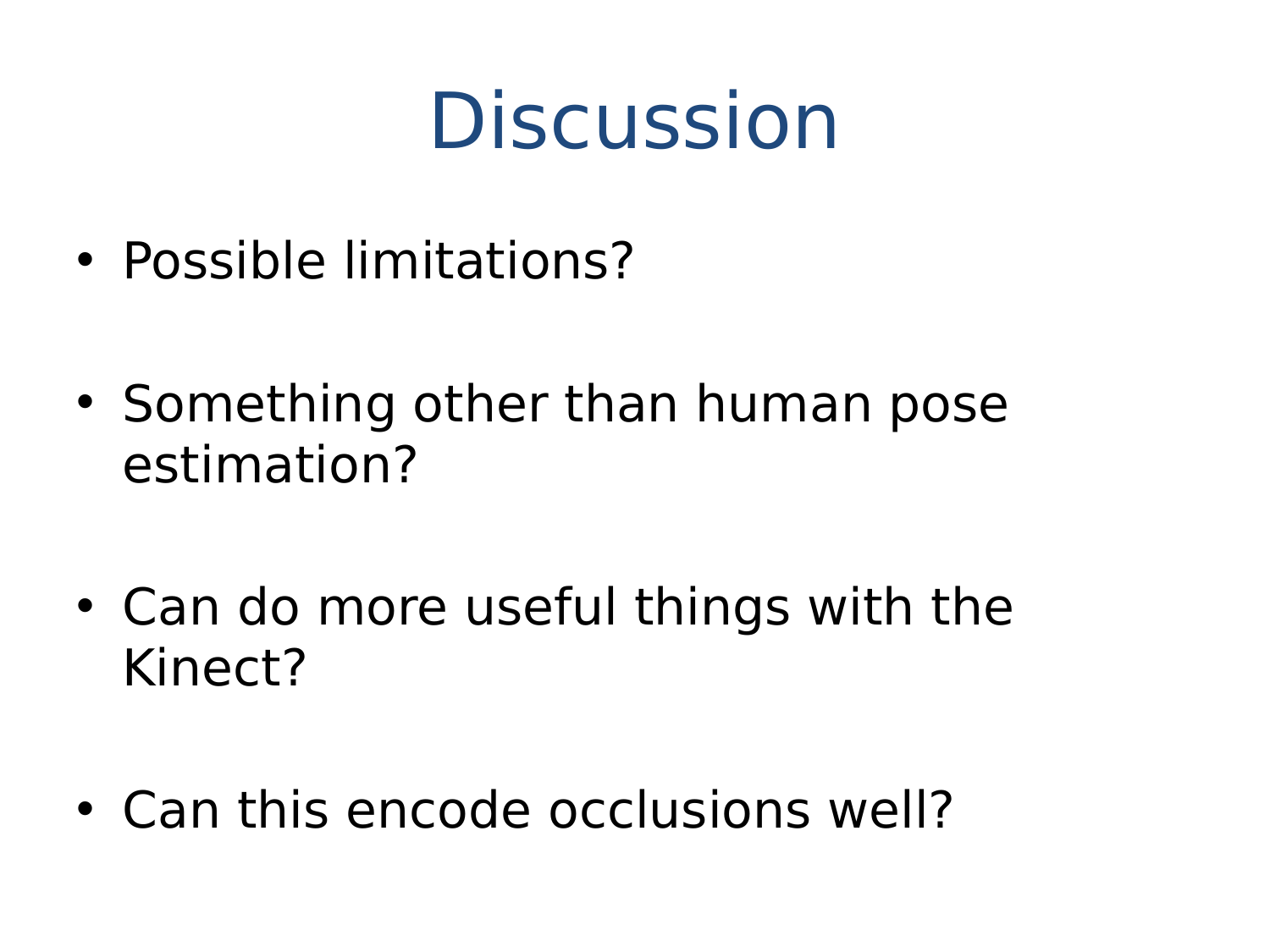

# Discussion
Possible limitations?

Something other than human pose estimation?

Can do more useful things with the Kinect?

Can this encode occlusions well?